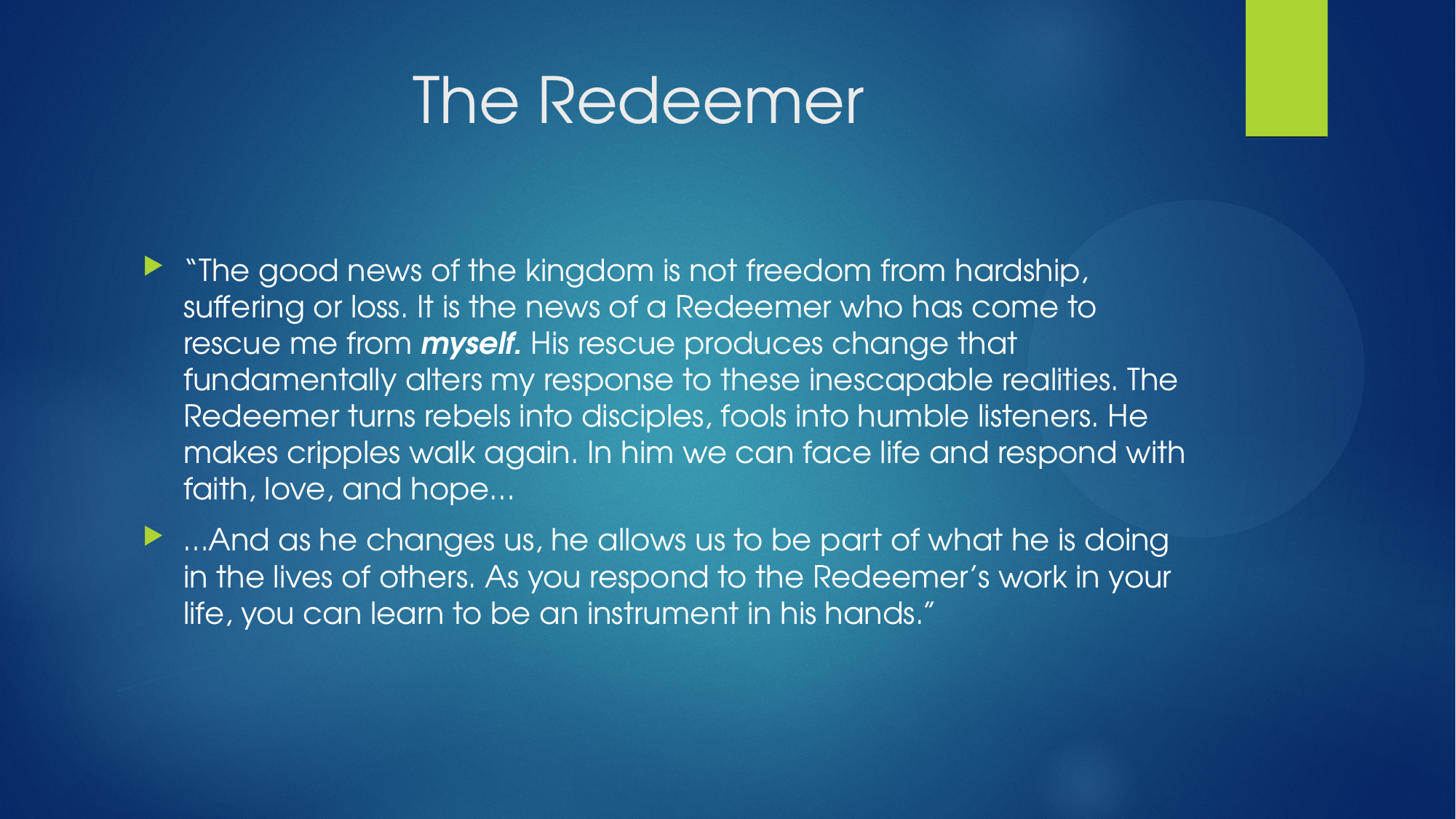

# The Redeemer
“The good news of the kingdom is not freedom from hardship, suffering or loss. It is the news of a Redeemer who has come to rescue me from myself. His rescue produces change that fundamentally alters my response to these inescapable realities. The Redeemer turns rebels into disciples, fools into humble listeners. He makes cripples walk again. In him we can face life and respond with faith, love, and hope…
…And as he changes us, he allows us to be part of what he is doing in the lives of others. As you respond to the Redeemer’s work in your life, you can learn to be an instrument in his hands.”